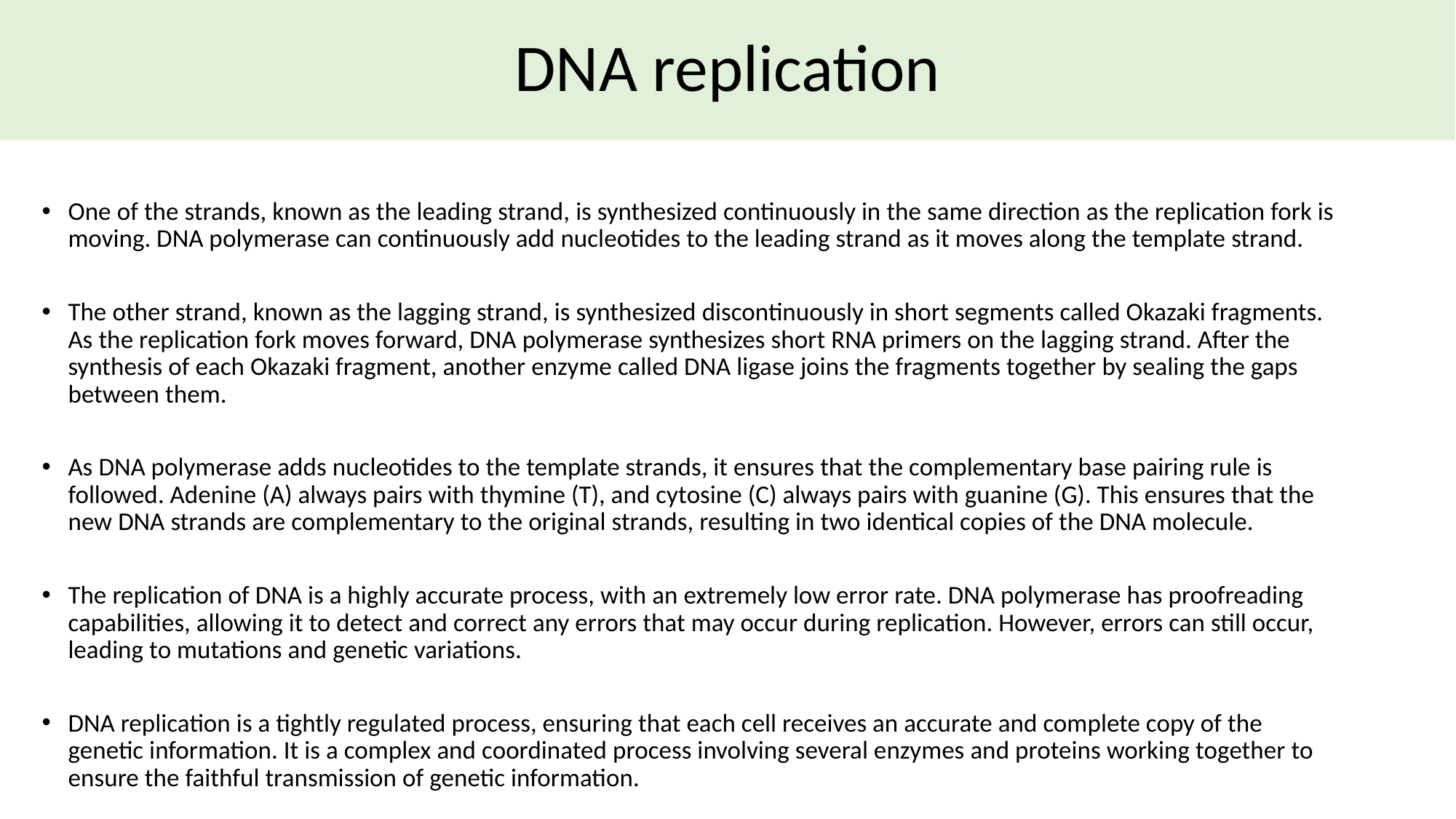

DNA replication

One of the strands, known as the leading strand, is synthesized continuously in the same direction as the replication fork is moving. DNA polymerase can continuously add nucleotides to the leading strand as it moves along the template strand.

The other strand, known as the lagging strand, is synthesized discontinuously in short segments called Okazaki fragments. As the replication fork moves forward, DNA polymerase synthesizes short RNA primers on the lagging strand. After the synthesis of each Okazaki fragment, another enzyme called DNA ligase joins the fragments together by sealing the gaps between them.

As DNA polymerase adds nucleotides to the template strands, it ensures that the complementary base pairing rule is followed. Adenine (A) always pairs with thymine (T), and cytosine (C) always pairs with guanine (G). This ensures that the new DNA strands are complementary to the original strands, resulting in two identical copies of the DNA molecule.

The replication of DNA is a highly accurate process, with an extremely low error rate. DNA polymerase has proofreading capabilities, allowing it to detect and correct any errors that may occur during replication. However, errors can still occur, leading to mutations and genetic variations.

DNA replication is a tightly regulated process, ensuring that each cell receives an accurate and complete copy of the genetic information. It is a complex and coordinated process involving several enzymes and proteins working together to ensure the faithful transmission of genetic information.